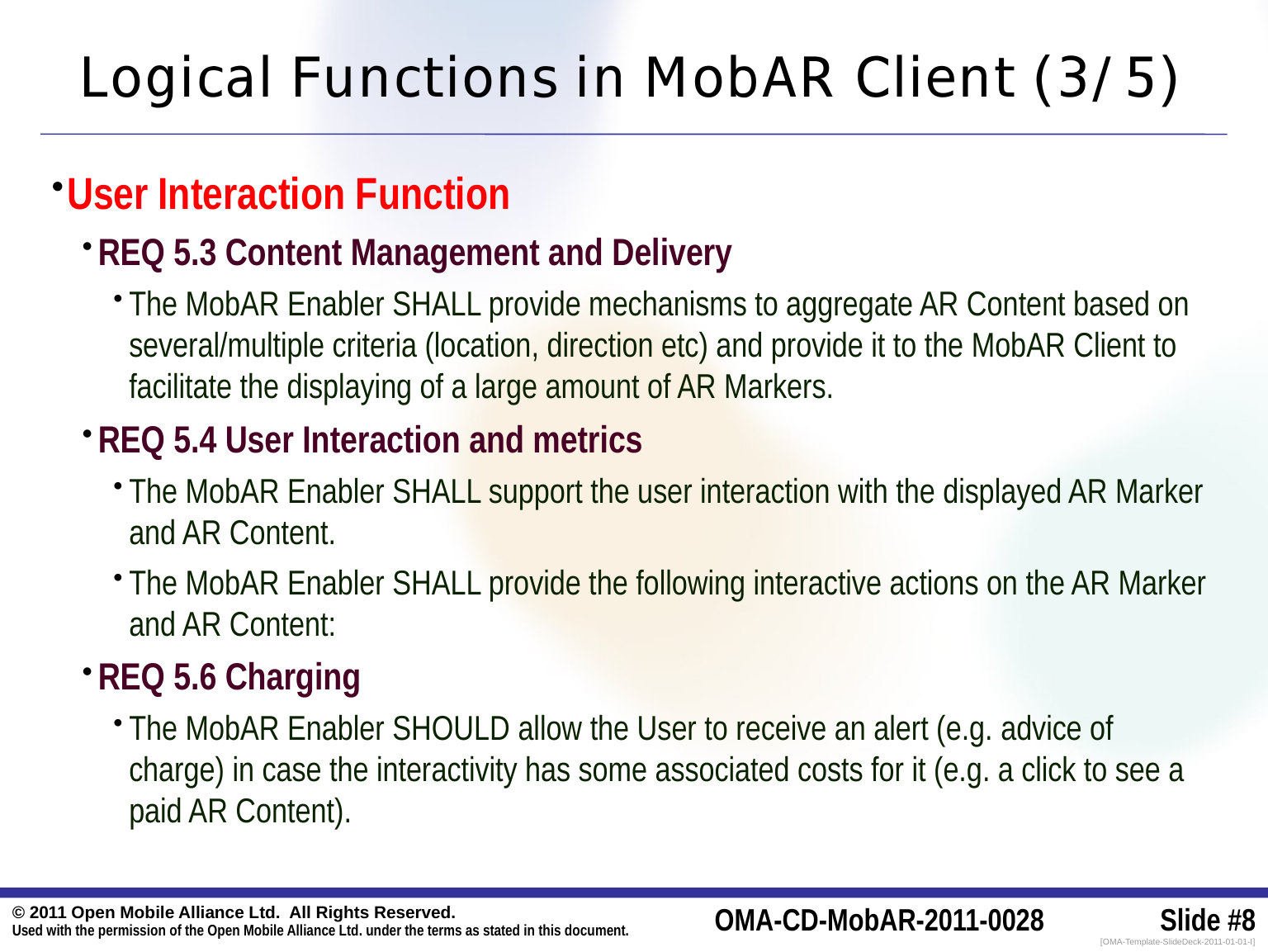

# Logical Functions in MobAR Client (3/5)
User Interaction Function
REQ 5.3 Content Management and Delivery
The MobAR Enabler SHALL provide mechanisms to aggregate AR Content based on several/multiple criteria (location, direction etc) and provide it to the MobAR Client to facilitate the displaying of a large amount of AR Markers.
REQ 5.4 User Interaction and metrics
The MobAR Enabler SHALL support the user interaction with the displayed AR Marker and AR Content.
The MobAR Enabler SHALL provide the following interactive actions on the AR Marker and AR Content:
REQ 5.6 Charging
The MobAR Enabler SHOULD allow the User to receive an alert (e.g. advice of charge) in case the interactivity has some associated costs for it (e.g. a click to see a paid AR Content).